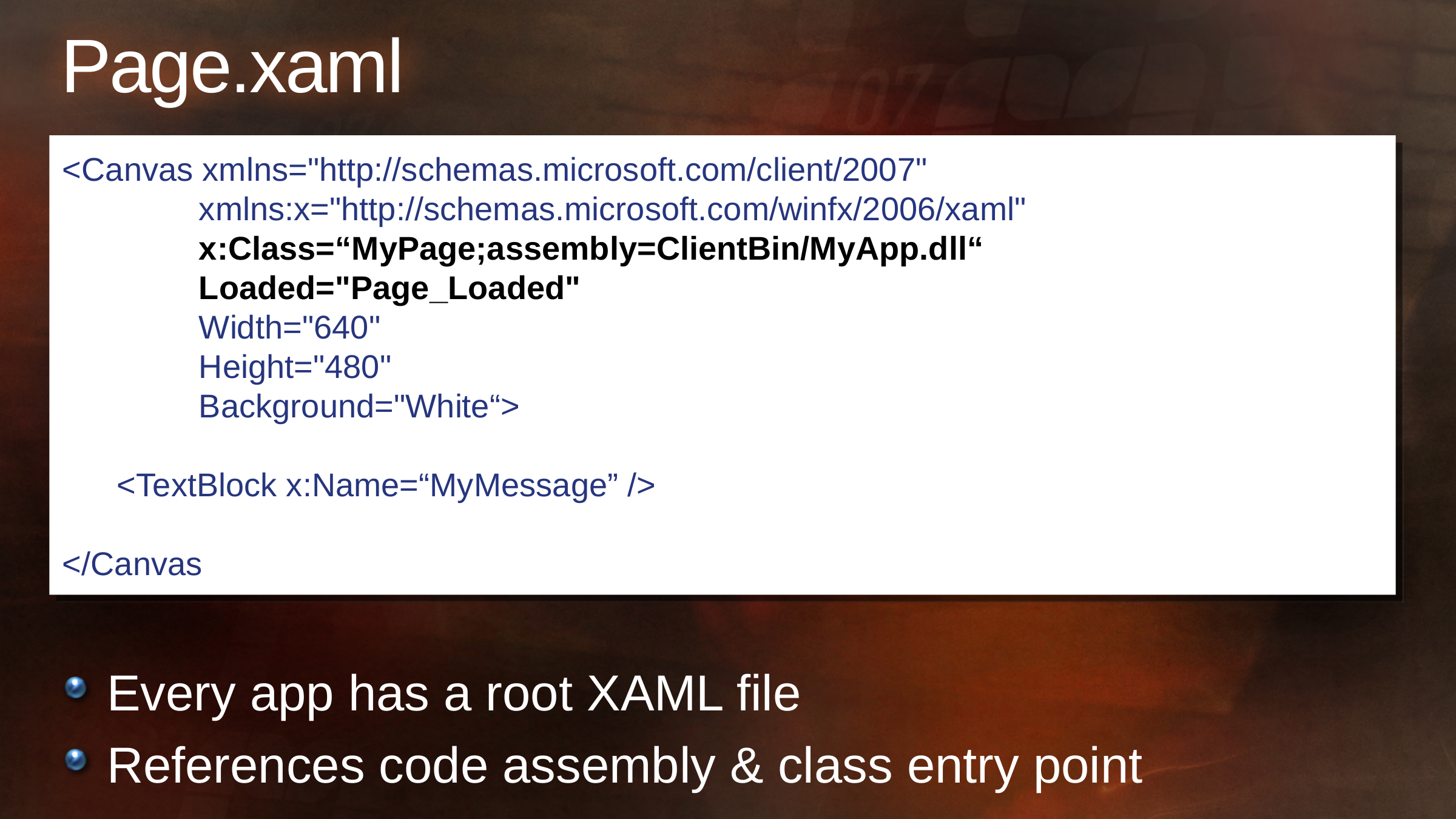

# Page.xaml
<Canvas xmlns="http://schemas.microsoft.com/client/2007"
               xmlns:x="http://schemas.microsoft.com/winfx/2006/xaml"
               x:Class=“MyPage;assembly=ClientBin/MyApp.dll“
               Loaded="Page_Loaded"
               Width="640"
               Height="480"
               Background="White“>

      <TextBlock x:Name=“MyMessage” />

</Canvas>
Every app has a root XAML file
References code assembly & class entry point